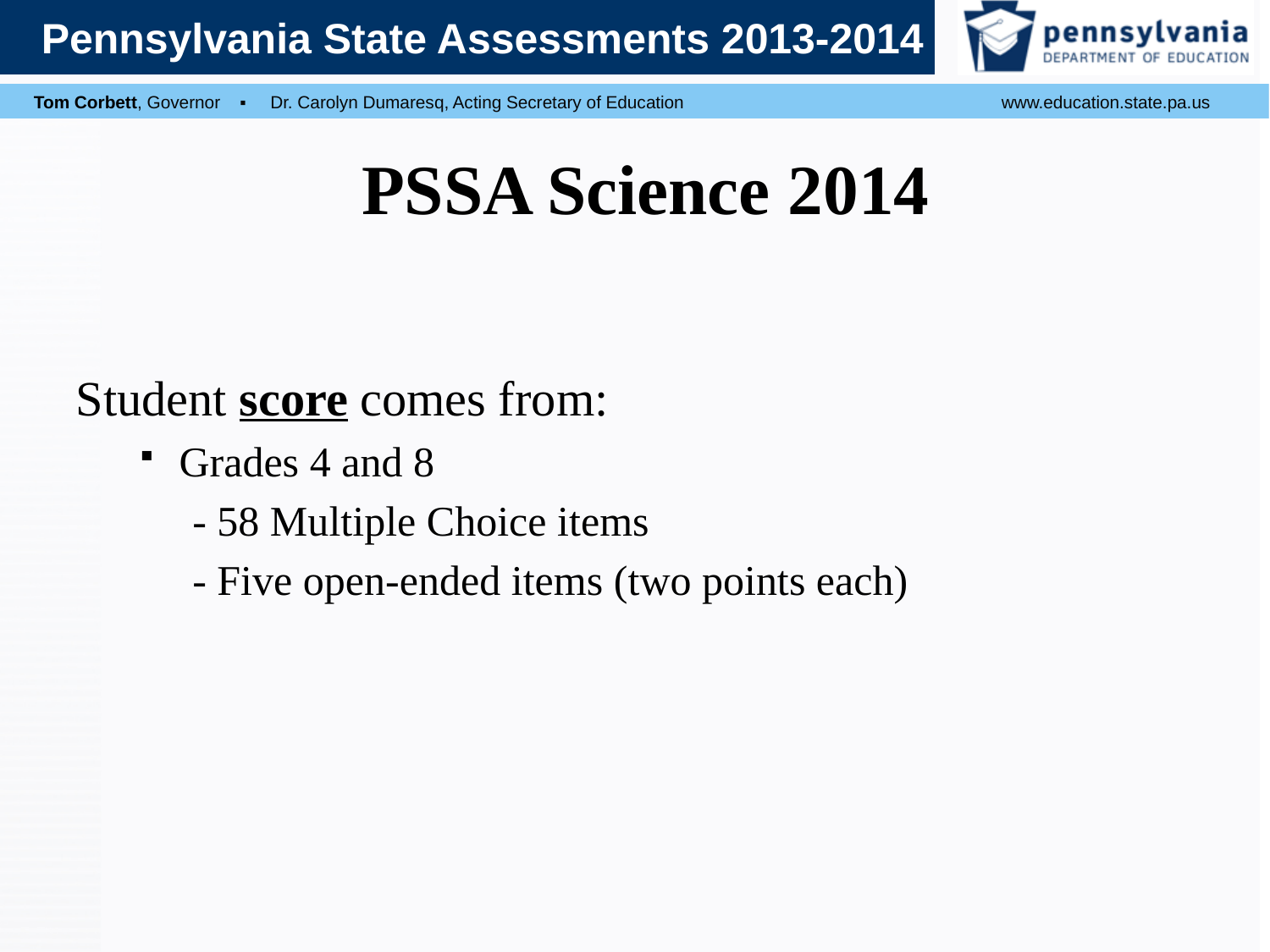

# PSSA Science 2014

Student score comes from:
Grades 4 and 8
     - 58 Multiple Choice items
     - Five open-ended items (two points each)